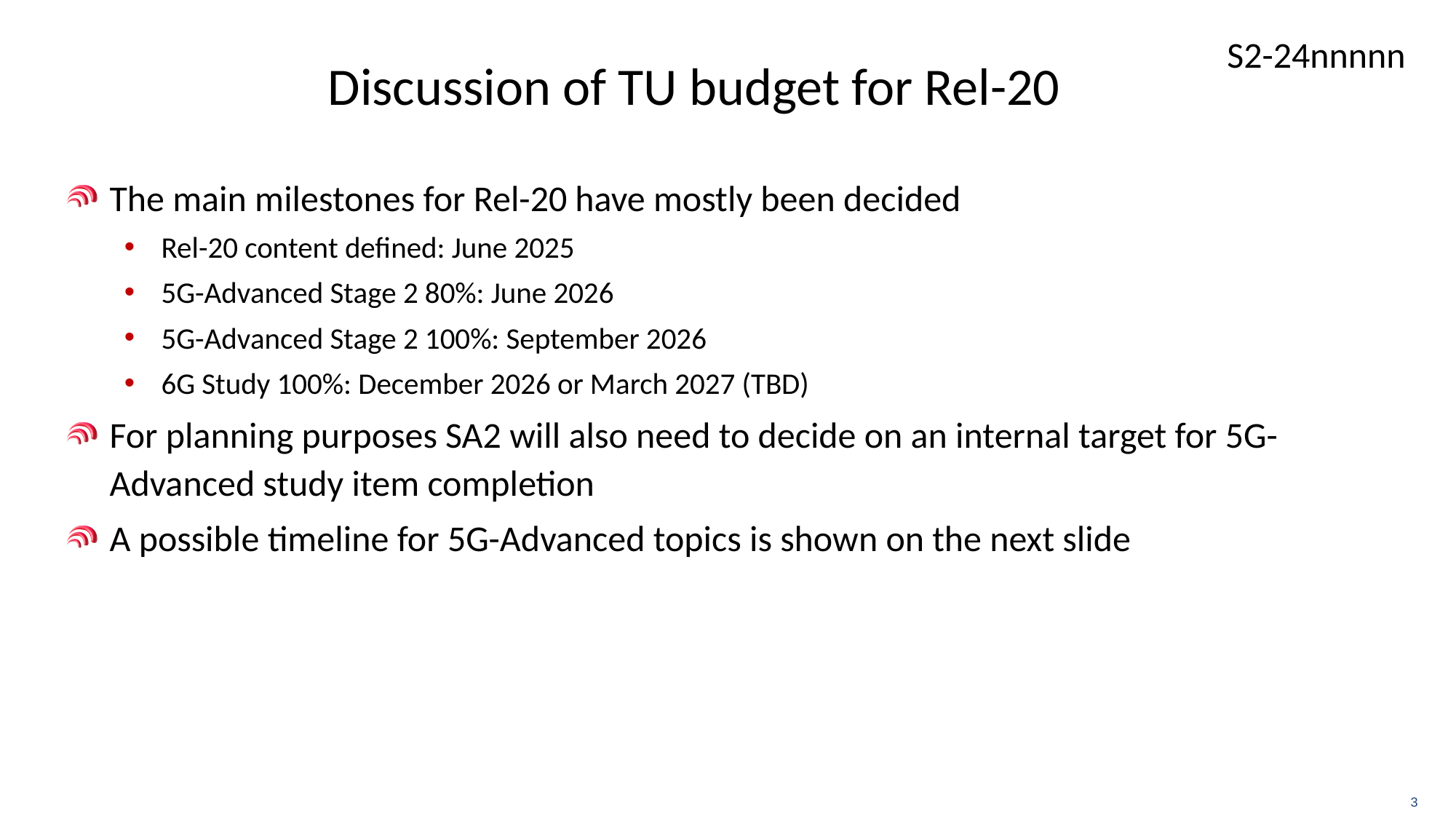

# Discussion of TU budget for Rel-20
The main milestones for Rel-20 have mostly been decided
Rel-20 content defined: June 2025
5G-Advanced Stage 2 80%: June 2026
5G-Advanced Stage 2 100%: September 2026
6G Study 100%: December 2026 or March 2027 (TBD)
For planning purposes SA2 will also need to decide on an internal target for 5G-Advanced study item completion
A possible timeline for 5G-Advanced topics is shown on the next slide